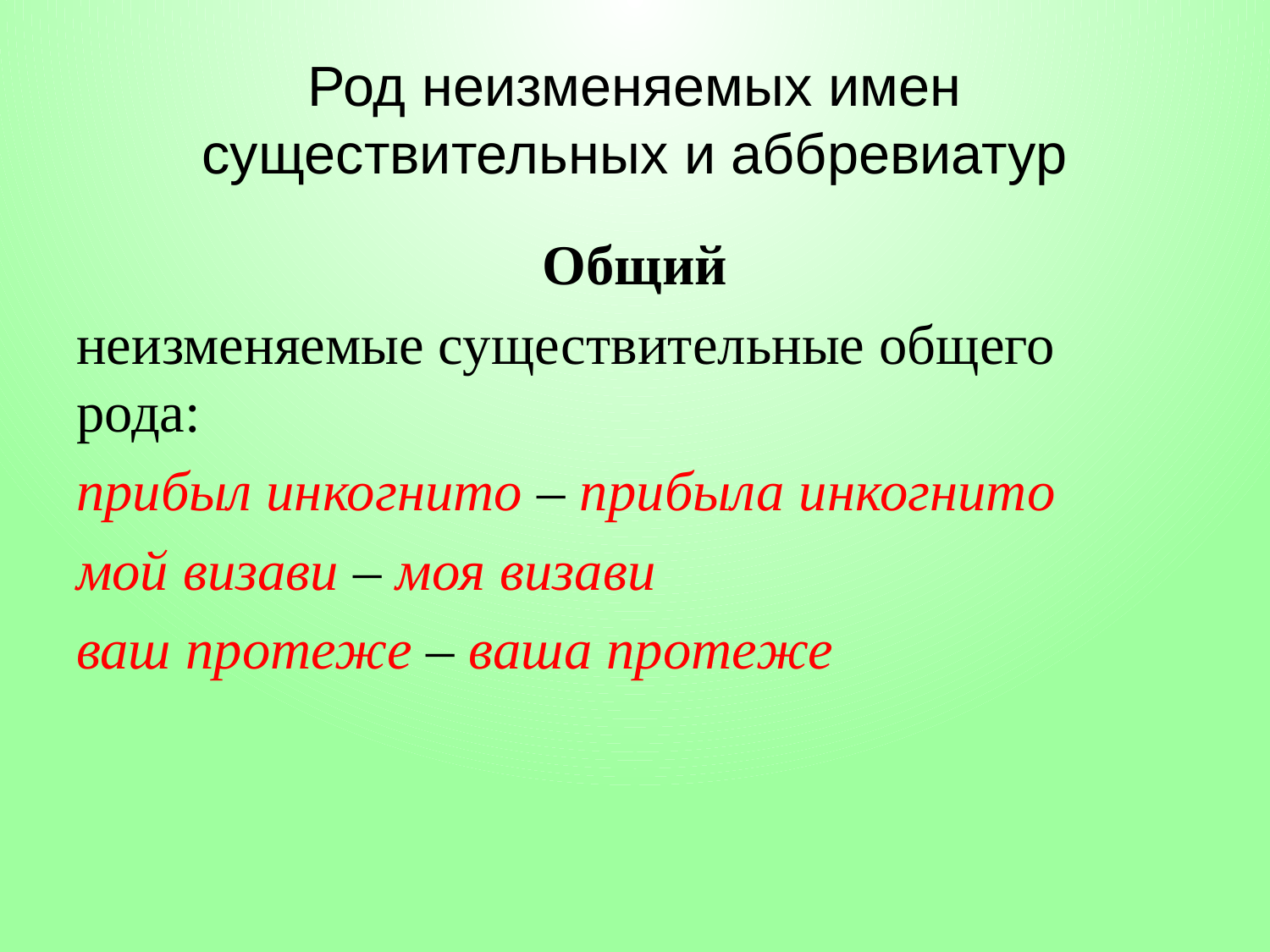

# Род неизменяемых имен существительных и аббревиатур
Общий
неизменяемые существительные общего рода:
прибыл инкогнито – прибыла инкогнито
мой визави – моя визави
ваш протеже – ваша протеже